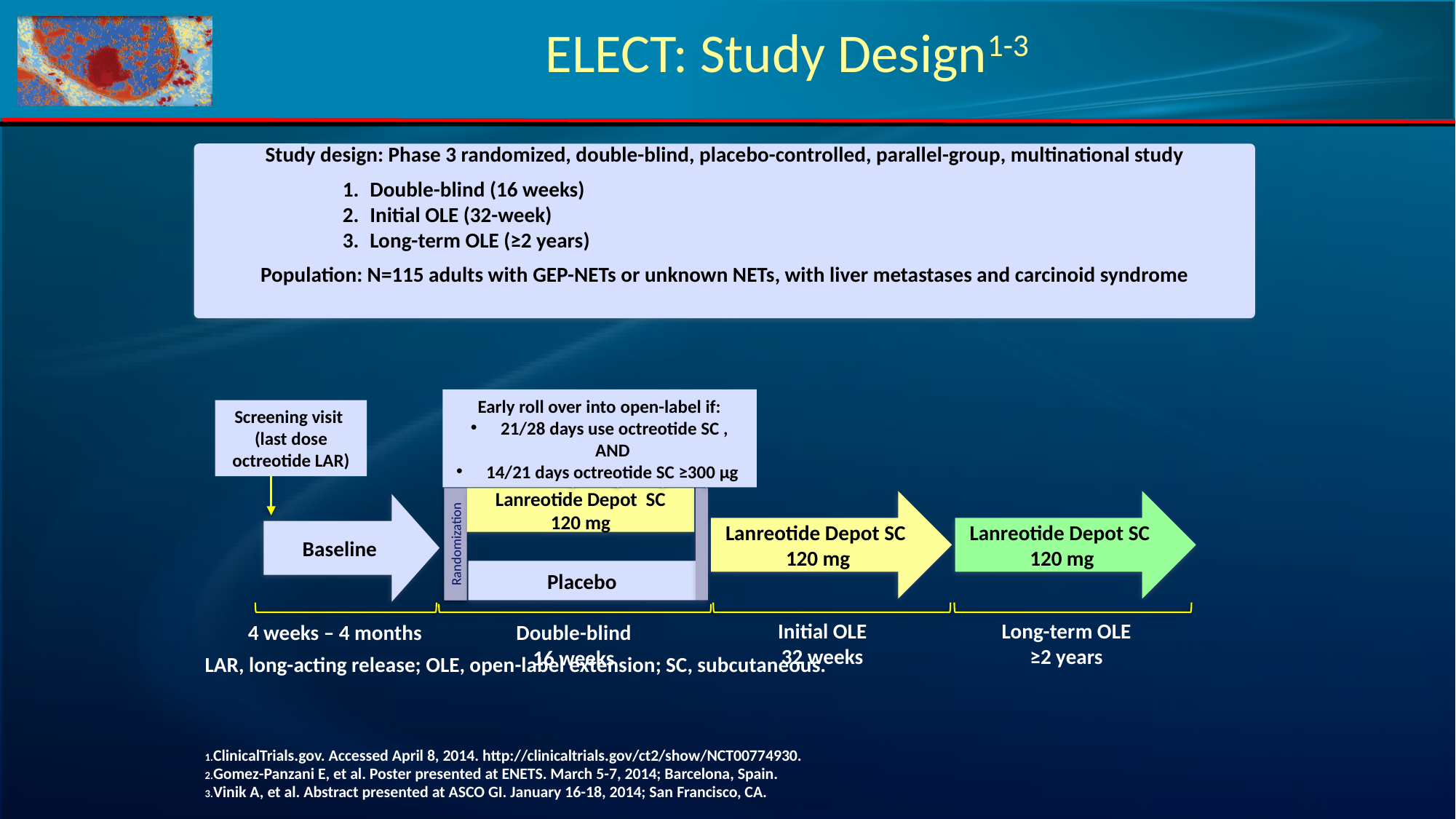

# ELECT: Study Design1-3
Study design: Phase 3 randomized, double-blind, placebo-controlled, parallel-group, multinational study
Double-blind (16 weeks)
Initial OLE (32-week)
Long-term OLE (≥2 years)
Population: N=115 adults with GEP-NETs or unknown NETs, with liver metastases and carcinoid syndrome

Early roll over into open-label if:
 21/28 days use octreotide SC , AND
 14/21 days octreotide SC ≥300 µg
Screening visit
(last dose octreotide LAR)

Lanreotide Depot  SC
120 mg

Randomization

Lanreotide Depot SC
120 mg
Lanreotide Depot SC
120 mg
Baseline

Placebo
Initial OLE
32 weeks
Long-term OLE
≥2 years
4 weeks – 4 months
Double-blind
16 weeks
LAR, long-acting release; OLE, open-label extension; SC, subcutaneous.

ClinicalTrials.gov. Accessed April 8, 2014. http://clinicaltrials.gov/ct2/show/NCT00774930.
Gomez-Panzani E, et al. Poster presented at ENETS. March 5-7, 2014; Barcelona, Spain.
Vinik A, et al. Abstract presented at ASCO GI. January 16-18, 2014; San Francisco, CA.